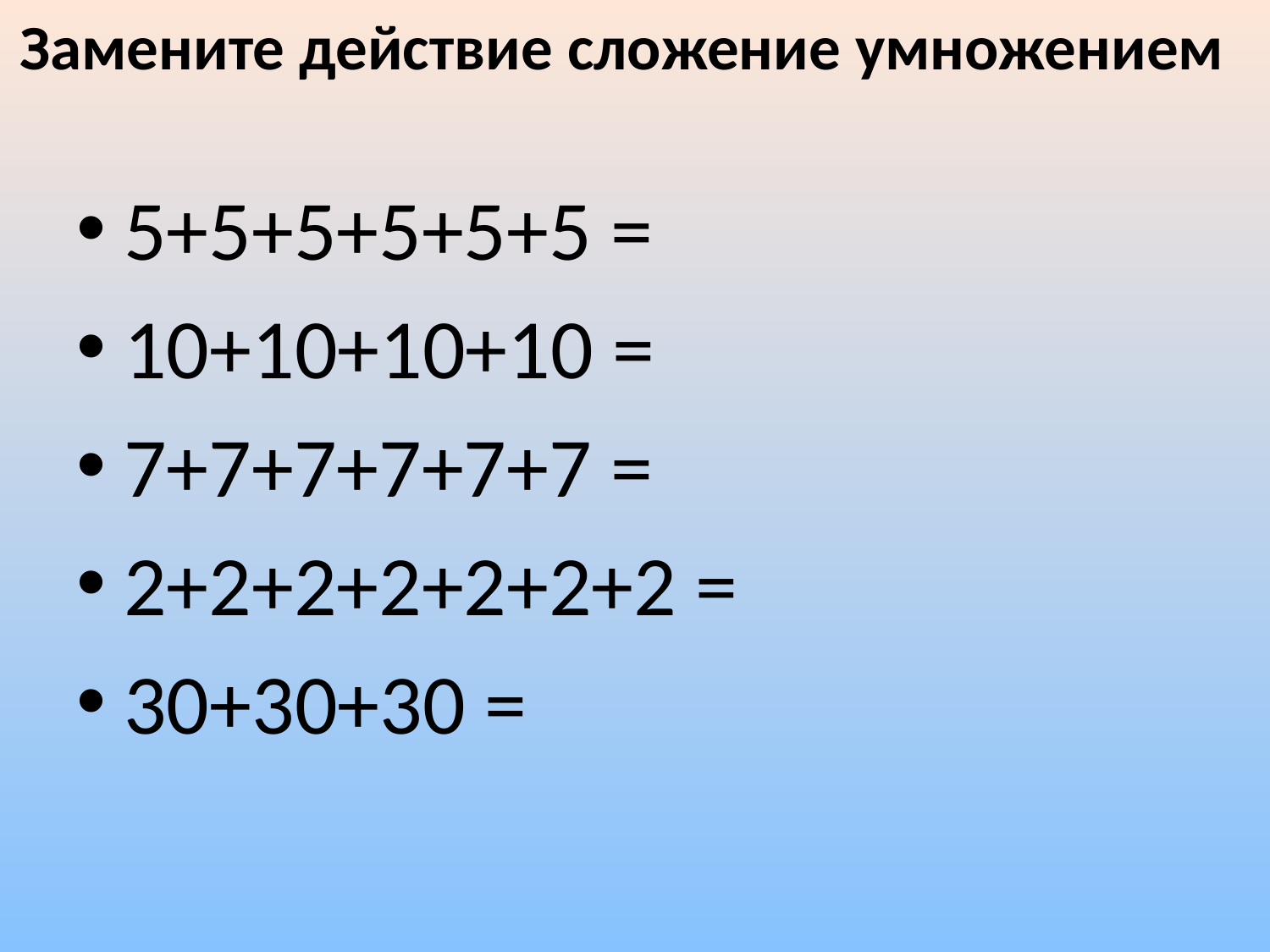

Замените действие сложение умножением

5+5+5+5+5+5 =
10+10+10+10 =
7+7+7+7+7+7 =
2+2+2+2+2+2+2 =
30+30+30 =